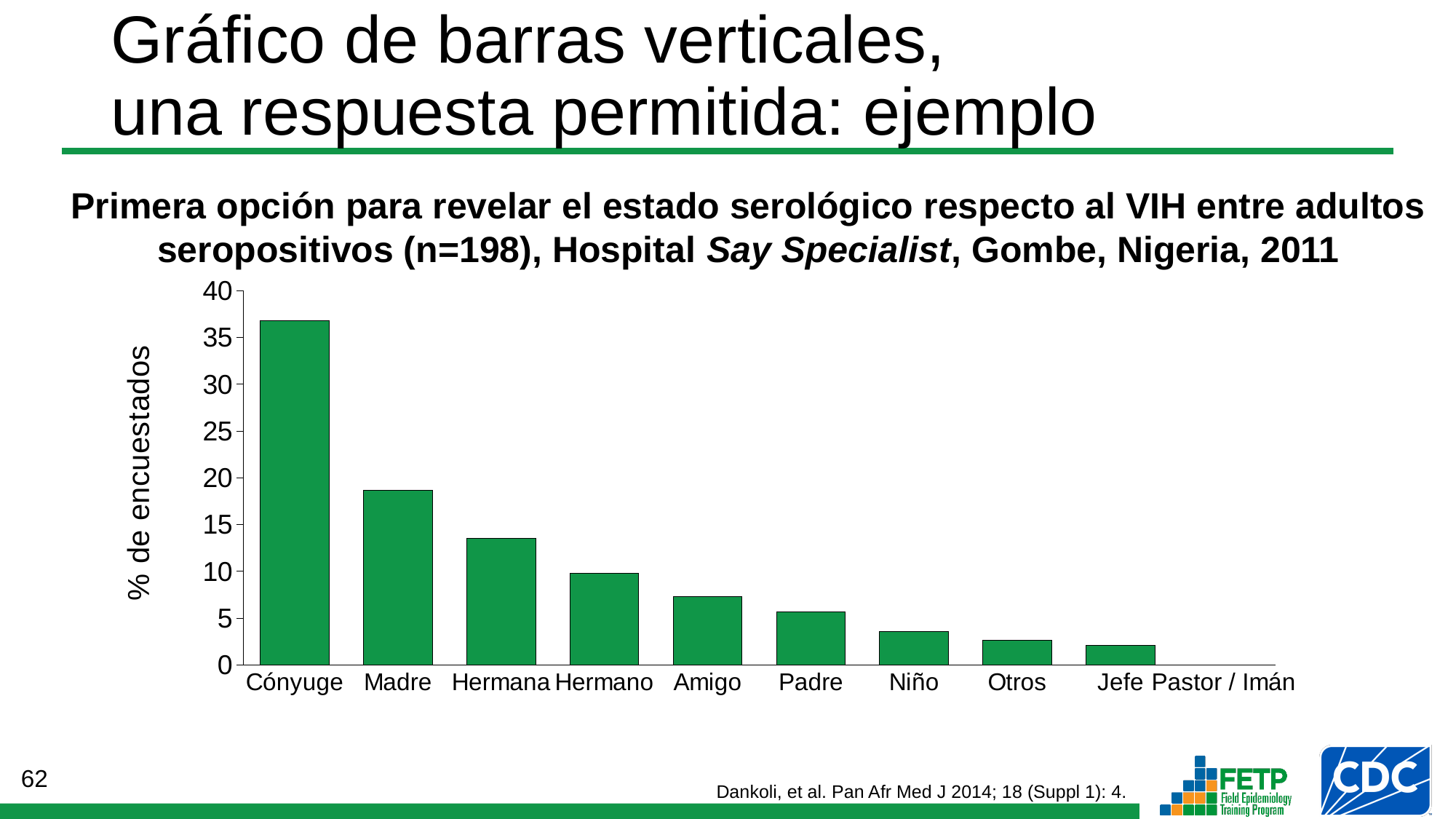

# Gráfico de barras verticales, una respuesta permitida: ejemplo
Primera opción para revelar el estado serológico respecto al VIH entre adultos seropositivos (n=198), Hospital Say Specialist, Gombe, Nigeria, 2011

### Chart

| Category | Serie 1 |
|---|---|
| Cónyuge | 36.8 |
| Madre | 18.7 |
| Hermana | 13.5 |
| Hermano | 9.8 |
| Amigo | 7.3 |
| Padre | 5.7 |
| Niño | 3.6 |
| Otros | 2.6 |
| Jefe | 2.1 |
| Pastor / Imán | 0.0 |
Dankoli, et al. Pan Afr Med J 2014; 18 (Suppl 1): 4.